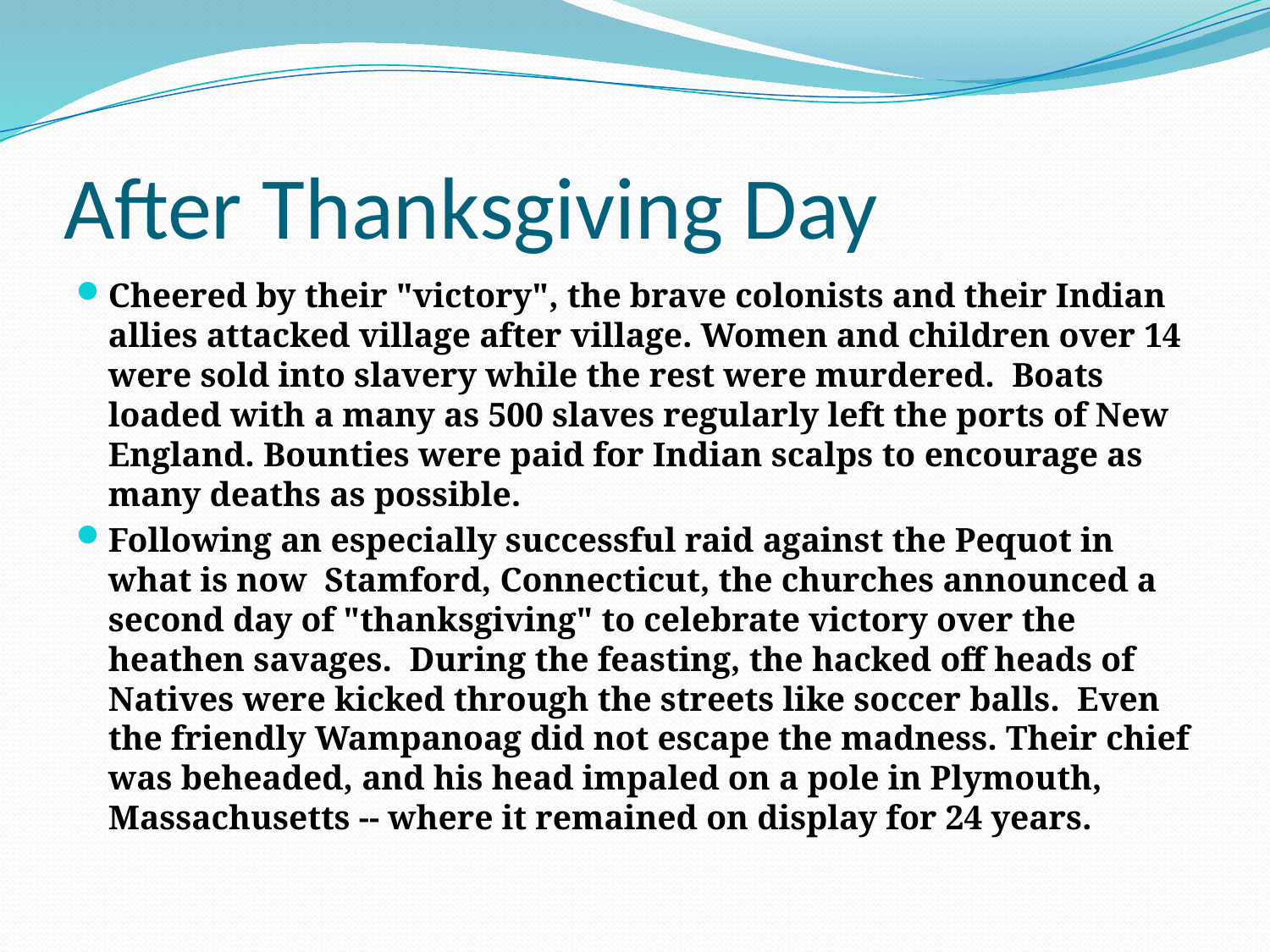

# After Thanksgiving Day
Cheered by their "victory", the brave colonists and their Indian allies attacked village after village. Women and children over 14 were sold into slavery while the rest were murdered.  Boats loaded with a many as 500 slaves regularly left the ports of New England. Bounties were paid for Indian scalps to encourage as many deaths as possible.
Following an especially successful raid against the Pequot in what is now  Stamford, Connecticut, the churches announced a second day of "thanksgiving" to celebrate victory over the heathen savages.  During the feasting, the hacked off heads of Natives were kicked through the streets like soccer balls.  Even the friendly Wampanoag did not escape the madness. Their chief was beheaded, and his head impaled on a pole in Plymouth, Massachusetts -- where it remained on display for 24 years.